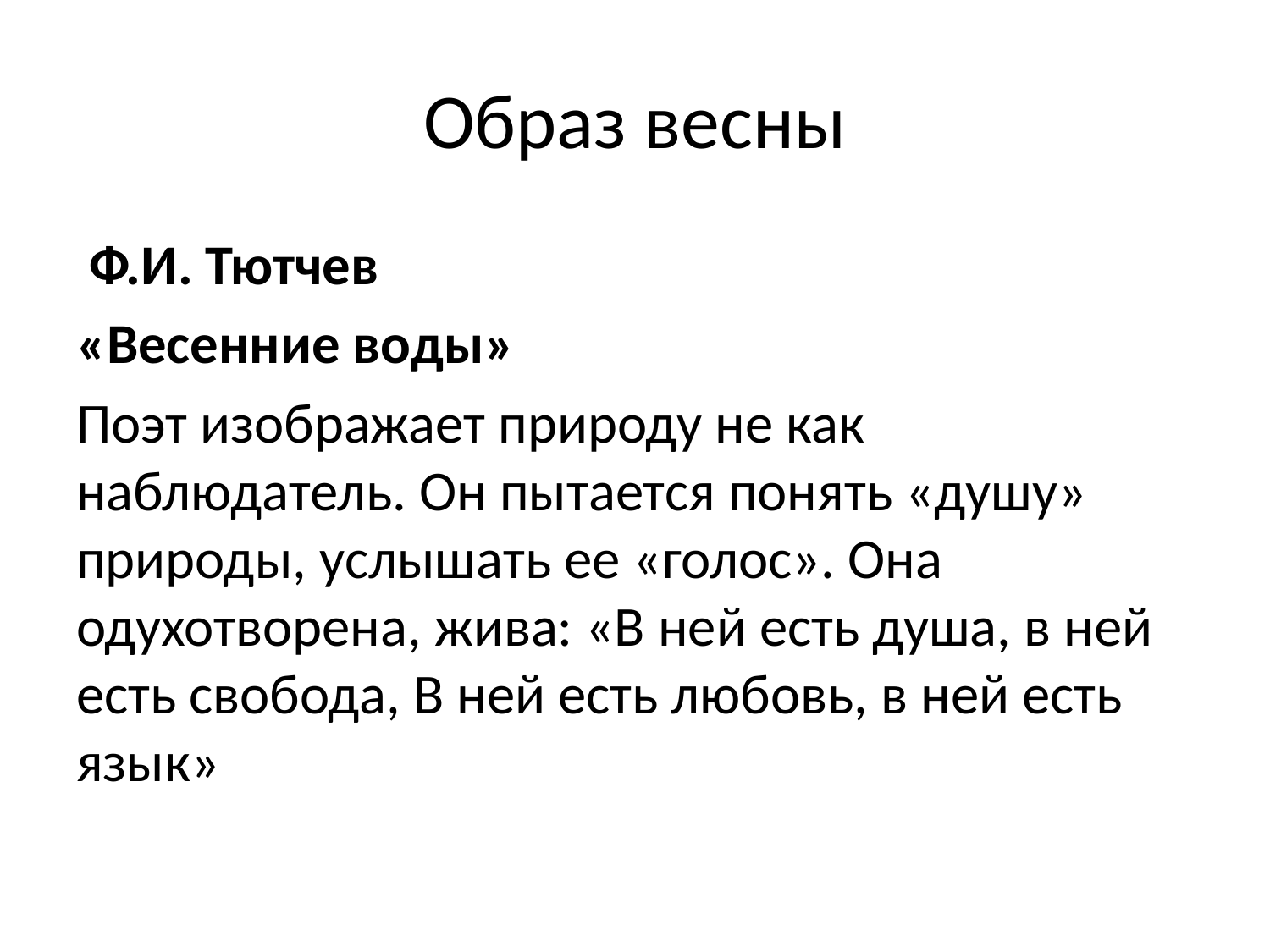

# Образ весны
 Ф.И. Тютчев
«Весенние воды»
Поэт изображает природу не как наблюдатель. Он пытается понять «душу» природы, услышать ее «голос». Она одухотворена, жива: «В ней есть душа, в ней есть свобода, В ней есть любовь, в ней есть язык»